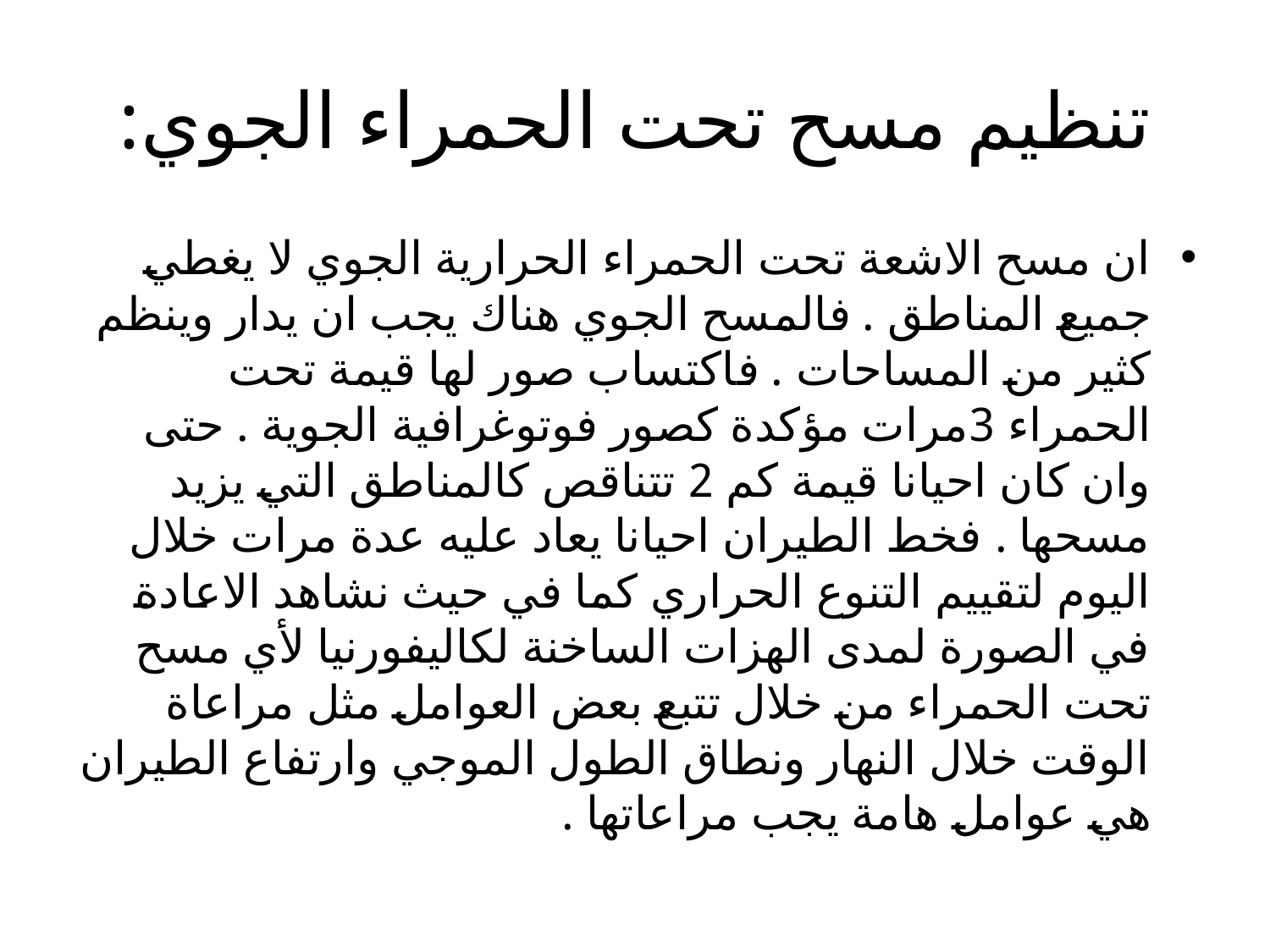

# تنظيم مسح تحت الحمراء الجوي:
ان مسح الاشعة تحت الحمراء الحرارية الجوي لا يغطي جميع المناطق . فالمسح الجوي هناك يجب ان يدار وينظم كثير من المساحات . فاكتساب صور لها قيمة تحت الحمراء 3مرات مؤكدة كصور فوتوغرافية الجوية . حتى وان كان احيانا قيمة كم 2 تتناقص كالمناطق التي يزيد مسحها . فخط الطيران احيانا يعاد عليه عدة مرات خلال اليوم لتقييم التنوع الحراري كما في حيث نشاهد الاعادة في الصورة لمدى الهزات الساخنة لكاليفورنيا لأي مسح تحت الحمراء من خلال تتبع بعض العوامل مثل مراعاة الوقت خلال النهار ونطاق الطول الموجي وارتفاع الطيران هي عوامل هامة يجب مراعاتها .